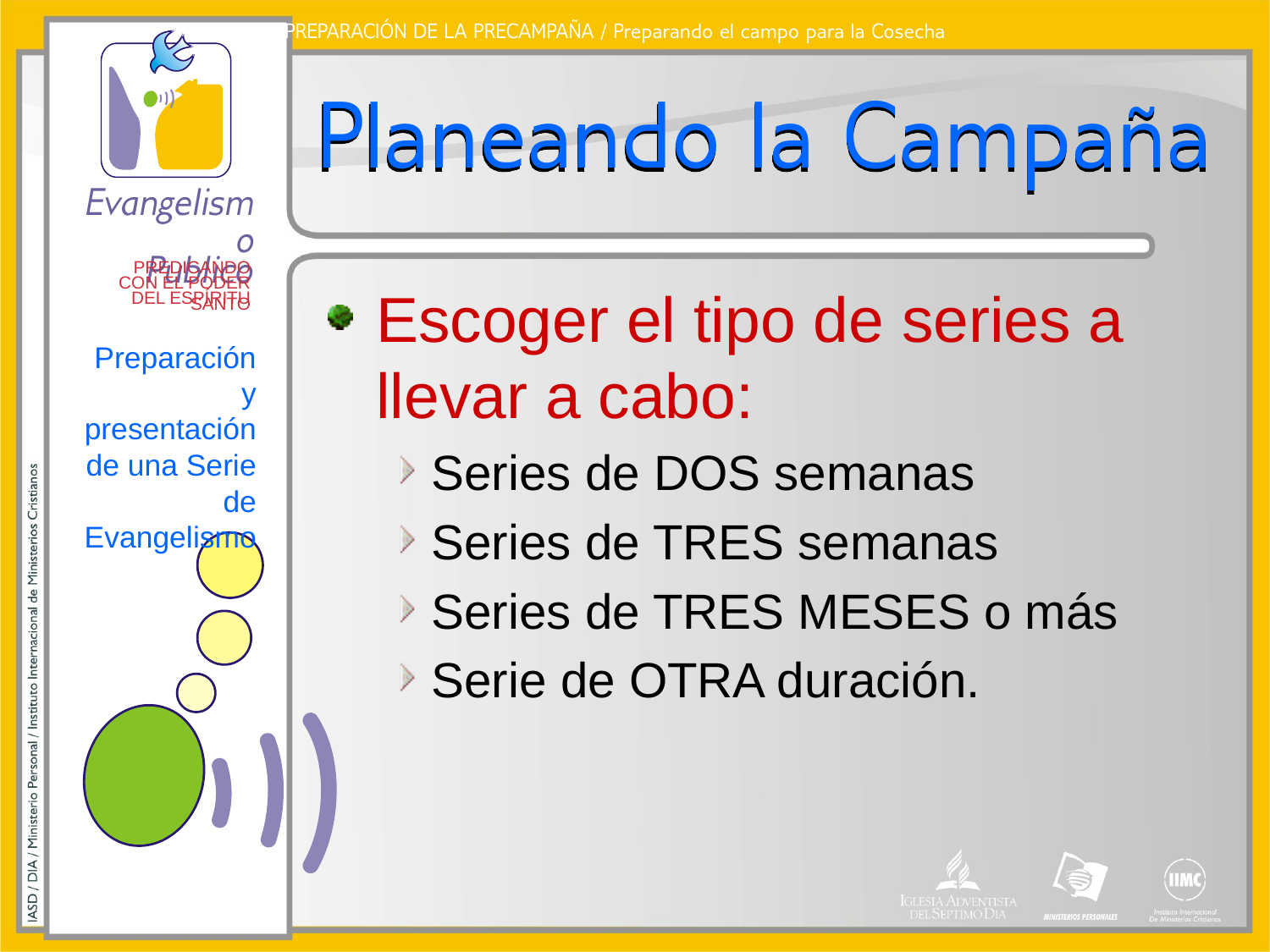

PREPARACIÓN DE LA PRECAMPAÑA / Preparando el campo para la Cosecha
# Planeando la Campaña
Escoger el tipo de series a llevar a cabo:
Series de DOS semanas
Series de TRES semanas
Series de TRES MESES o más
Serie de OTRA duración.